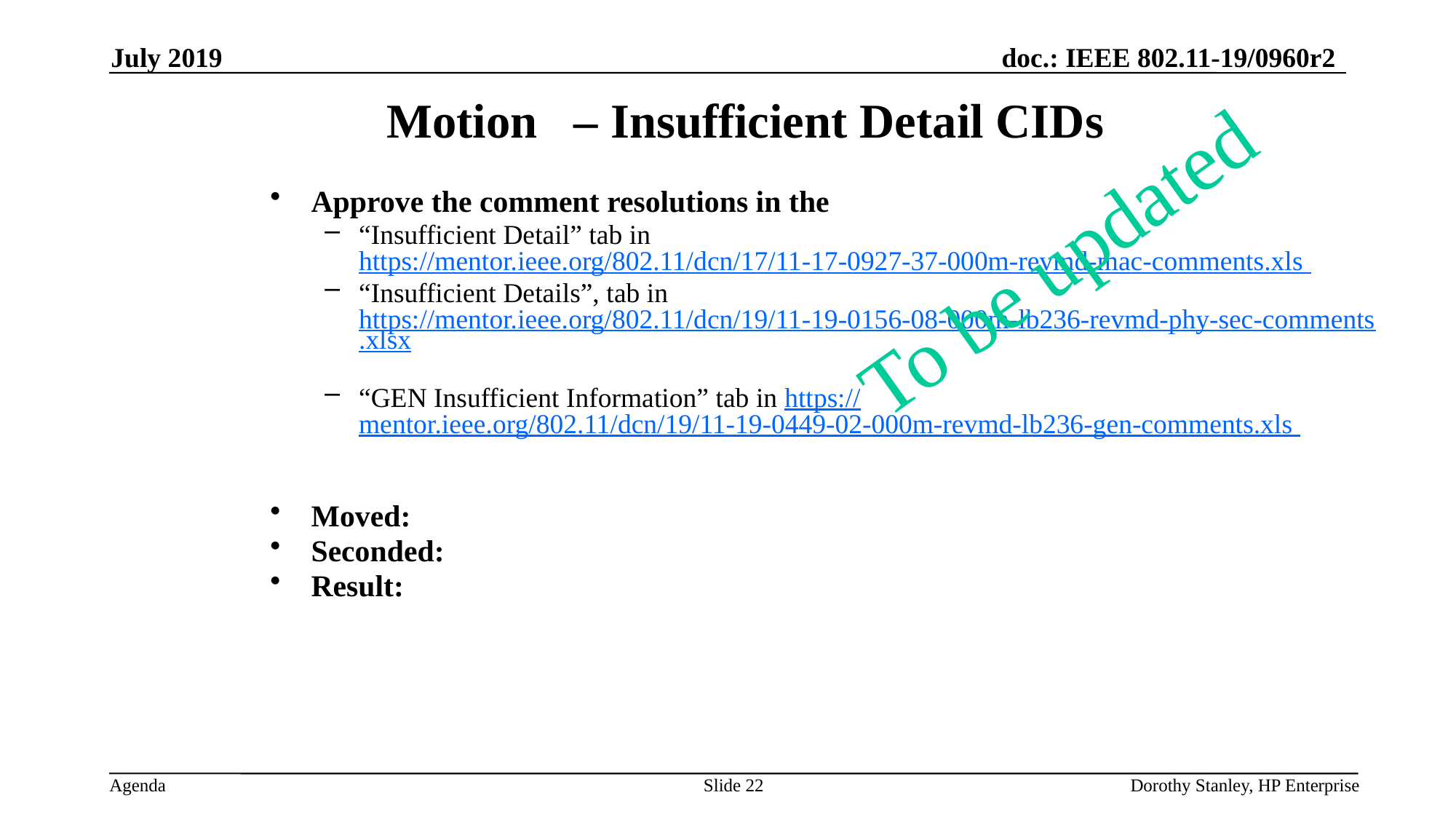

July 2019
Motion   – Insufficient Detail CIDs
Approve the comment resolutions in the
“Insufficient Detail” tab in https://mentor.ieee.org/802.11/dcn/17/11-17-0927-37-000m-revmd-mac-comments.xls
“Insufficient Details”, tab in https://mentor.ieee.org/802.11/dcn/19/11-19-0156-08-000m-lb236-revmd-phy-sec-comments.xlsx
“GEN Insufficient Information” tab in https://mentor.ieee.org/802.11/dcn/19/11-19-0449-02-000m-revmd-lb236-gen-comments.xls

Moved:
Seconded:
Result:

To be updated
Slide 22
Dorothy Stanley, HP Enterprise